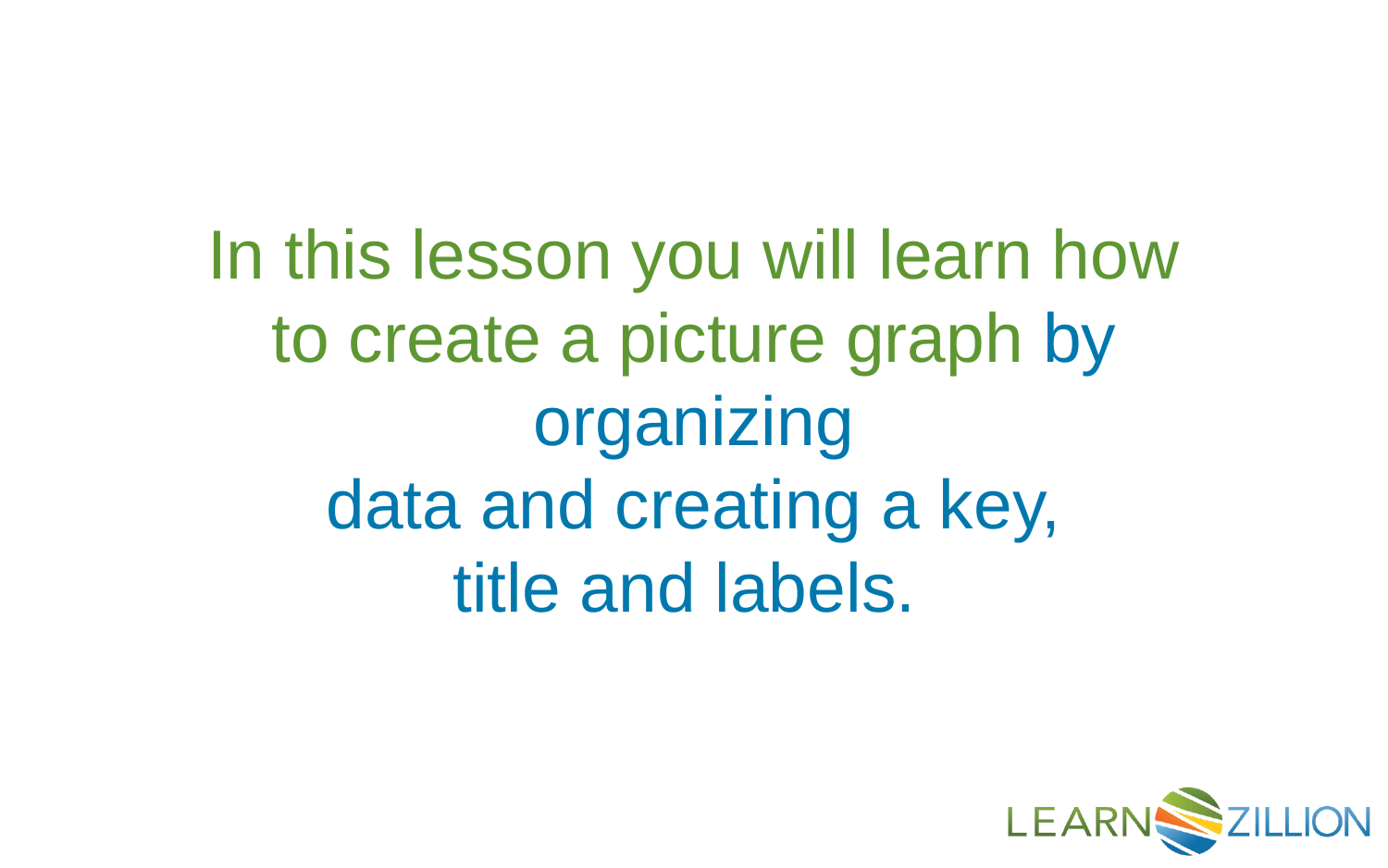

In this lesson you will learn how to create a picture graph by organizing
 data and creating a key,
title and labels.